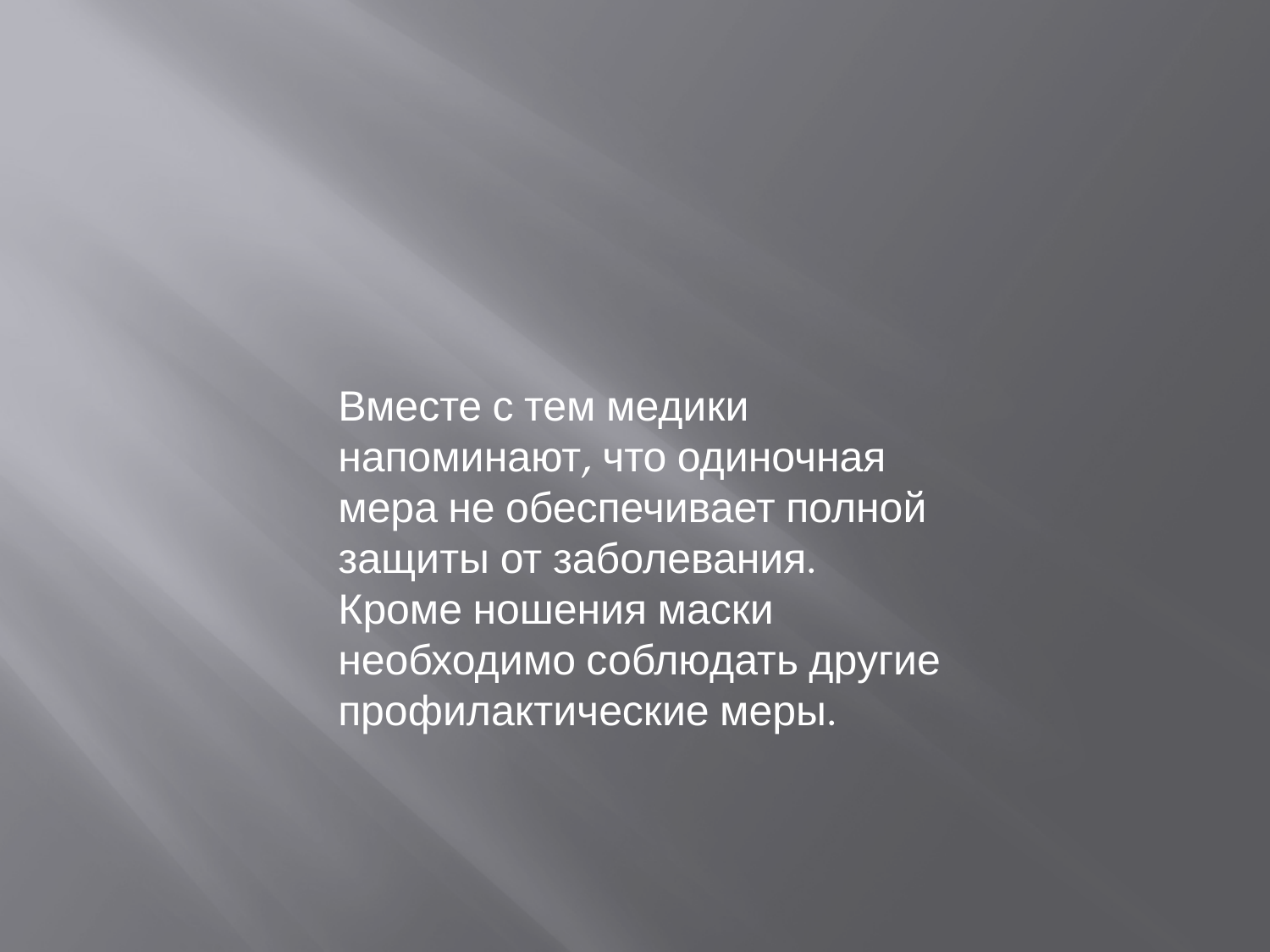

Вместе с тем медики напоминают, что одиночная мера не обеспечивает полной защиты от заболевания. Кроме ношения маски необходимо соблюдать другие профилактические меры.